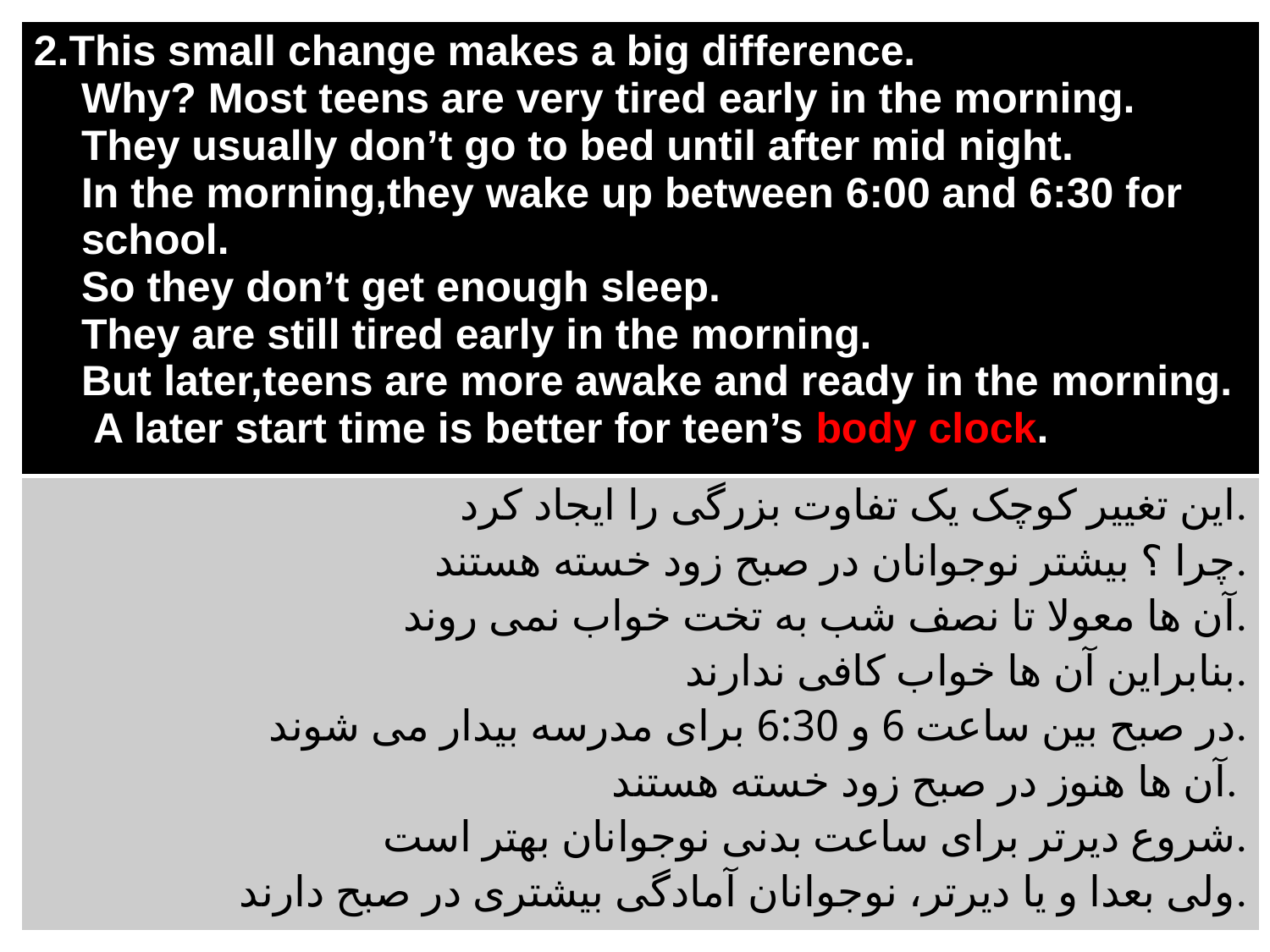

| 2.This small change makes a big difference. Why? Most teens are very tired early in the morning. They usually don’t go to bed until after mid night. In the morning,they wake up between 6:00 and 6:30 for school. So they don’t get enough sleep. They are still tired early in the morning. But later,teens are more awake and ready in the morning. A later start time is better for teen’s body clock. |
| --- |
| این تغییر کوچک یک تفاوت بزرگی را ایجاد کرد. چرا ؟ بیشتر نوجوانان در صبح زود خسته هستند. آن ها معولا تا نصف شب به تخت خواب نمی روند. بنابراین آن ها خواب کافی ندارند. در صبح بین ساعت 6 و 6:30 برای مدرسه بیدار می شوند. آن ها هنوز در صبح زود خسته هستند. شروع دیرتر برای ساعت بدنی نوجوانان بهتر است. ولی بعدا و یا دیرتر، نوجوانان آمادگی بیشتری در صبح دارند. |